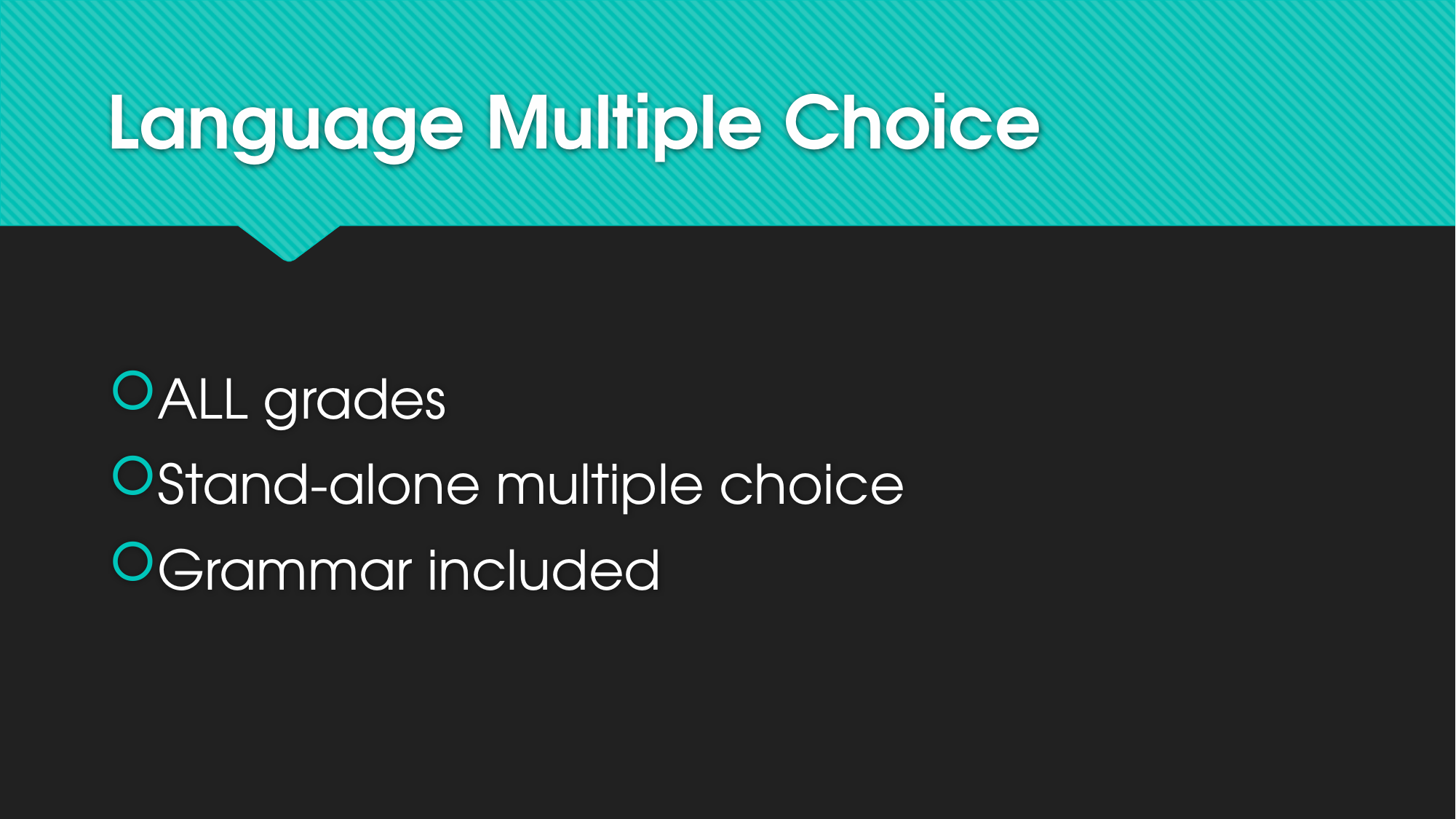

# Language Multiple Choice
ALL grades
Stand-alone multiple choice
Grammar included